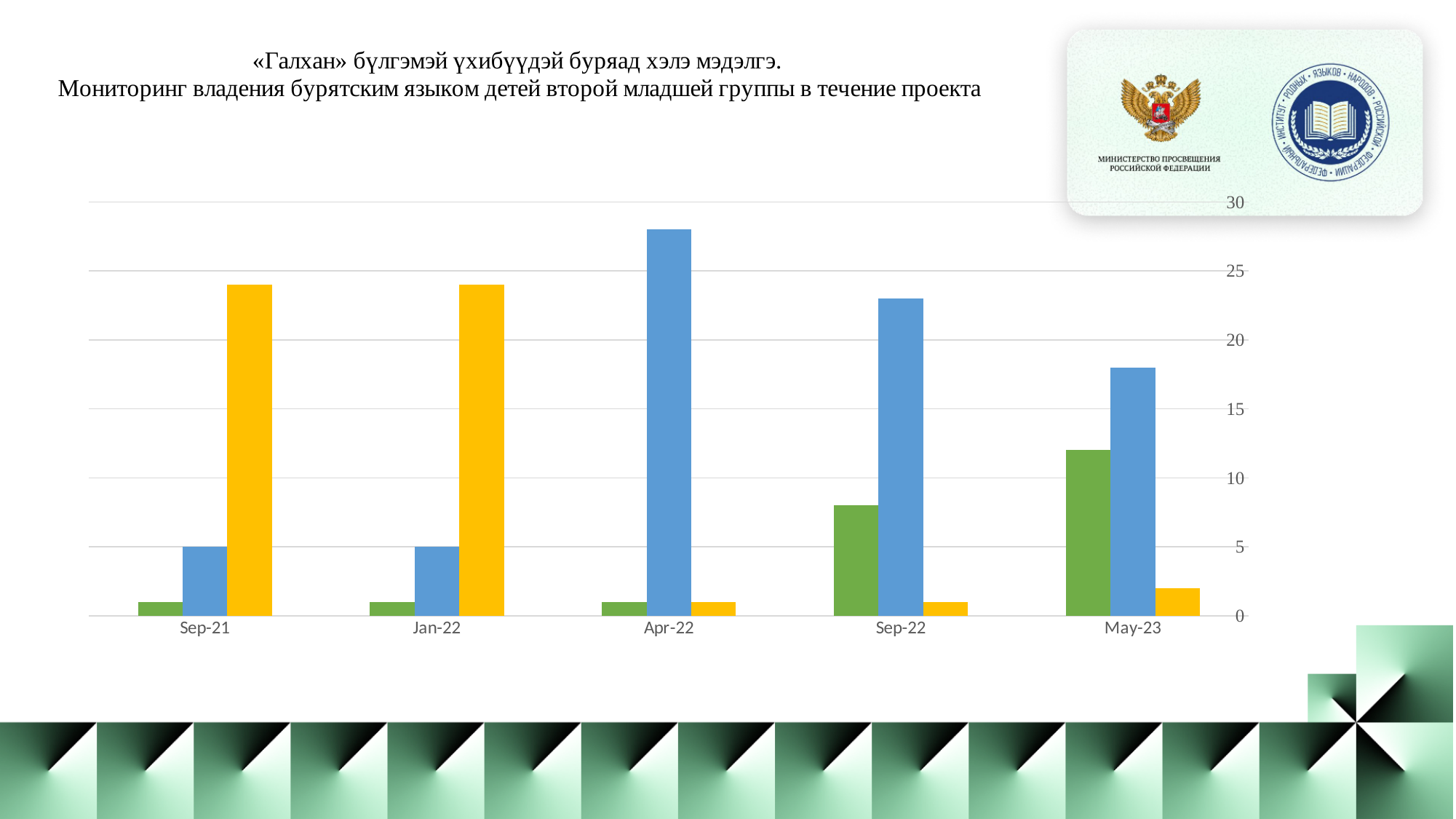

### Chart: «Галхан» бүлгэмэй үхибүүдэй буряад хэлэ мэдэлгэ.
Мониторинг владения бурятским языком детей второй младшей группы в течение проекта

| Category | Говорят на бурятском | Понимают, но не говорят | Не знают |
|---|---|---|---|
| 44440 | 1.0 | 5.0 | 24.0 |
| 44562 | 1.0 | 5.0 | 24.0 |
| 44652 | 1.0 | 28.0 | 1.0 |
| 44805 | 8.0 | 23.0 | 1.0 |
| 45047 | 12.0 | 18.0 | 2.0 |